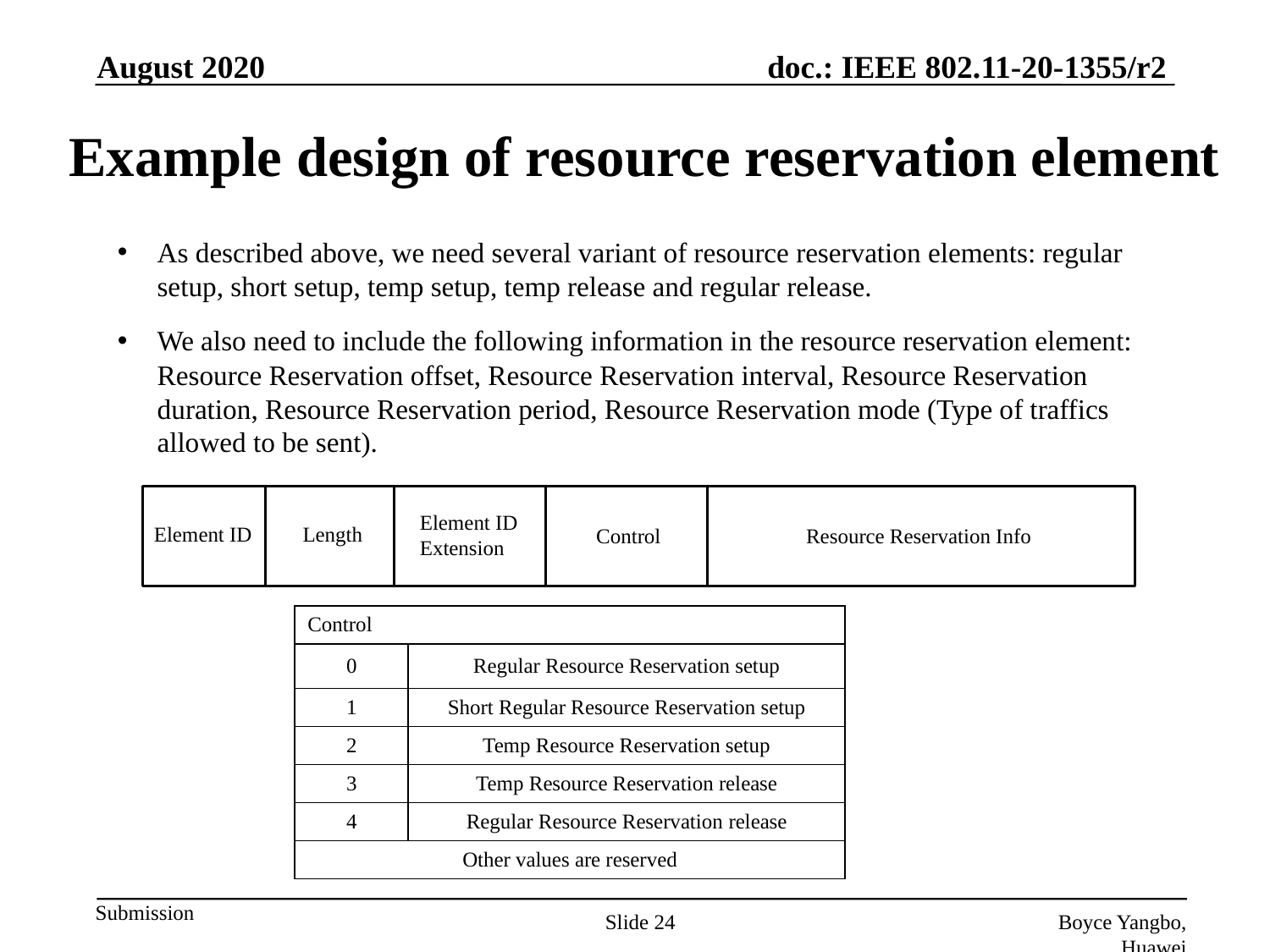

August 2020
Example design of resource reservation element
As described above, we need several variant of resource reservation elements: regular setup, short setup, temp setup, temp release and regular release.
We also need to include the following information in the resource reservation element: Resource Reservation offset, Resource Reservation interval, Resource Reservation duration, Resource Reservation period, Resource Reservation mode (Type of traffics allowed to be sent).

Element ID Extension
Element ID
Length
Control
Resource Reservation Info
| Control |  |
| --- | --- |
| 0 | Regular Resource Reservation setup |
| 1 | Short Regular Resource Reservation setup |
| 2 | Temp Resource Reservation setup |
| 3 | Temp Resource Reservation release |
| 4 | Regular Resource Reservation release |
| Other values are reserved |  |
Slide 24
Boyce Yangbo, Huawei